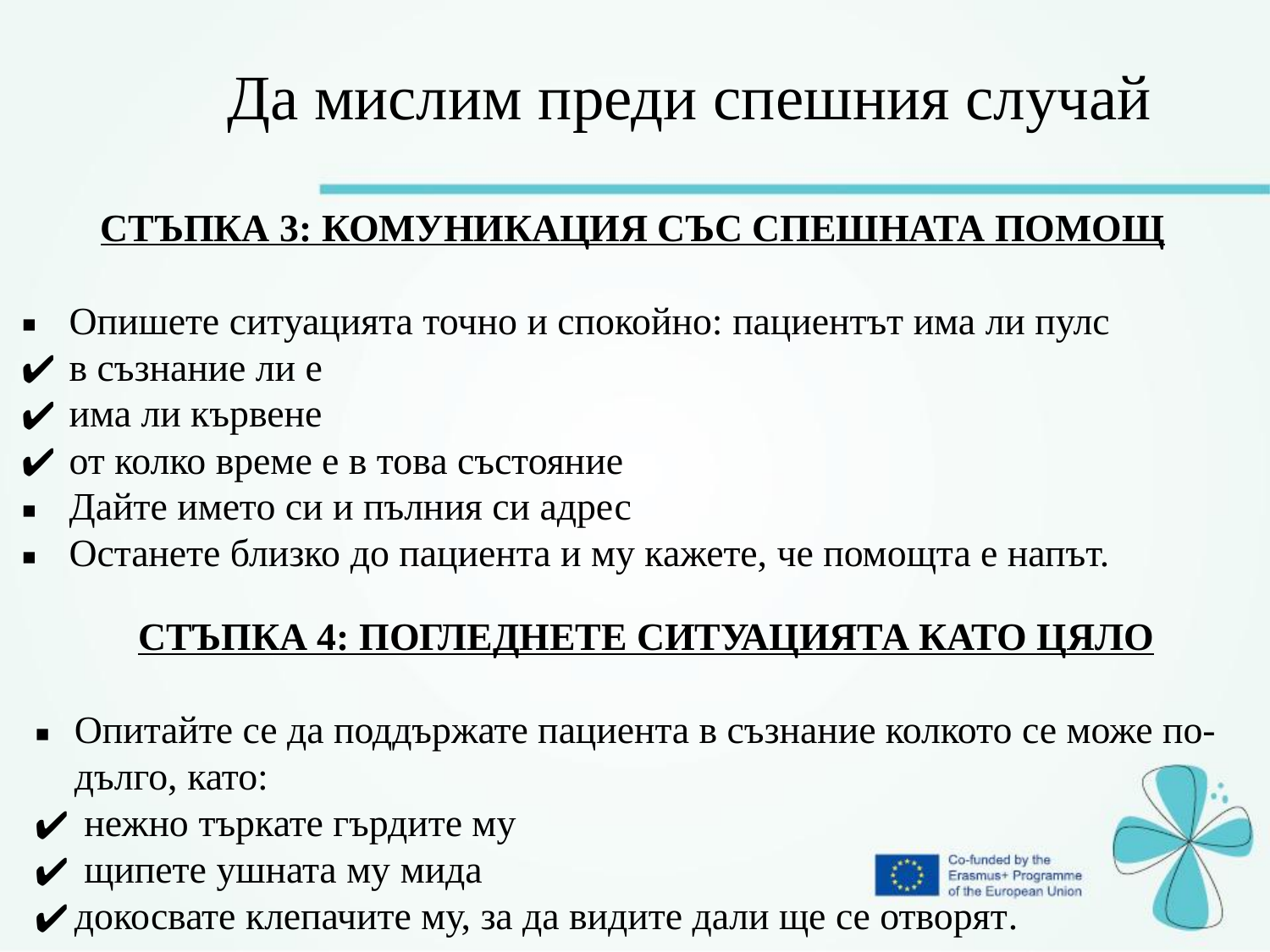

Да мислим преди спешния случай
СТЪПКА 3: КОМУНИКАЦИЯ СЪС СПЕШНАТА ПОМОЩ

Опишете ситуацията точно и спокойно: пациентът има ли пулс
в съзнание ли е
има ли кървене
от колко време е в това състояние
Дайте името си и пълния си адрес
Останете близко до пациента и му кажете, че помощта е напът.
СТЪПКА 4: ПОГЛЕДНЕТЕ СИТУАЦИЯТА КАТО ЦЯЛО

Опитайте се да поддържате пациента в съзнание колкото се може по-дълго, като:
 нежно търкате гърдите му
 щипете ушната му мида
докосвате клепачите му, за да видите дали ще се отворят.